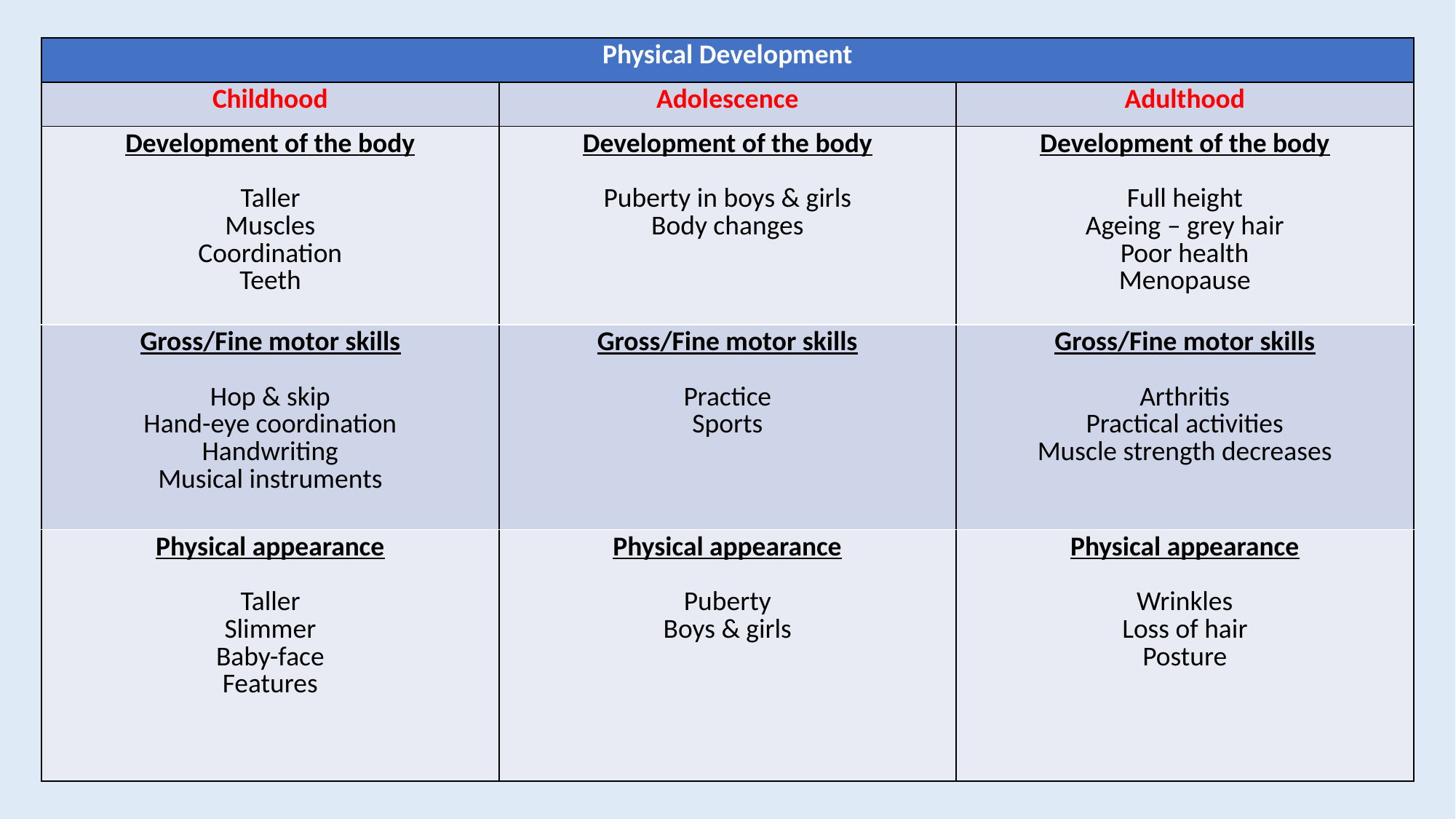

| Physical Development |  |  |
| --- | --- | --- |
| Childhood | Adolescence | Adulthood |
| Development of the body Taller Muscles Coordination Teeth | Development of the body Puberty in boys & girls Body changes | Development of the body Full height Ageing – grey hair Poor health Menopause |
| Gross/Fine motor skills Hop & skip Hand-eye coordination Handwriting Musical instruments | Gross/Fine motor skills Practice Sports | Gross/Fine motor skills Arthritis Practical activities Muscle strength decreases |
| Physical appearance Taller Slimmer Baby-face Features | Physical appearance Puberty Boys & girls | Physical appearance Wrinkles Loss of hair Posture |